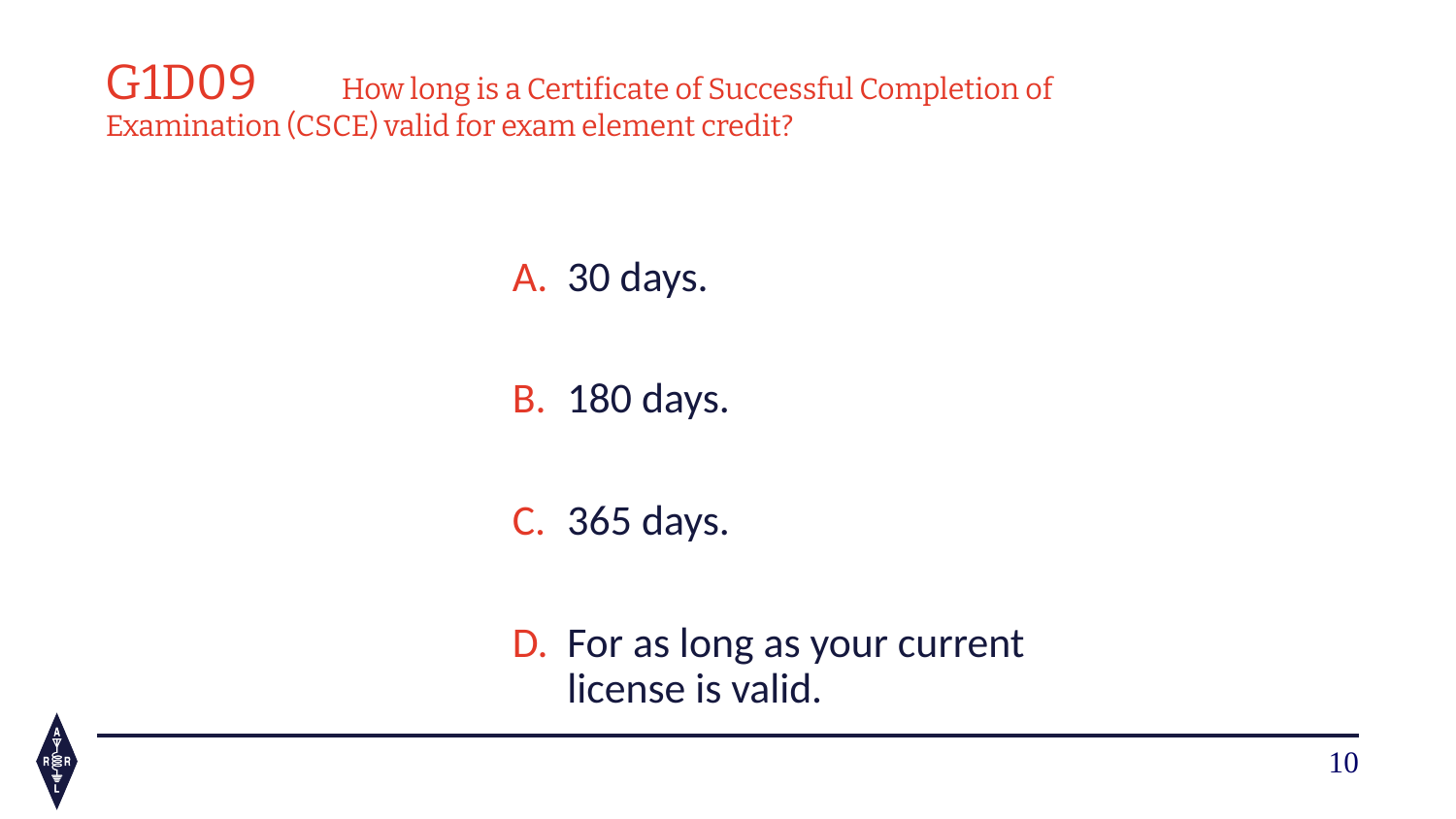

# G1D09	How long is a Certificate of Successful Completion of 				Examination (CSCE) valid for exam element credit?
30 days.

180 days.

365 days.

For as long as your current license is valid.
10